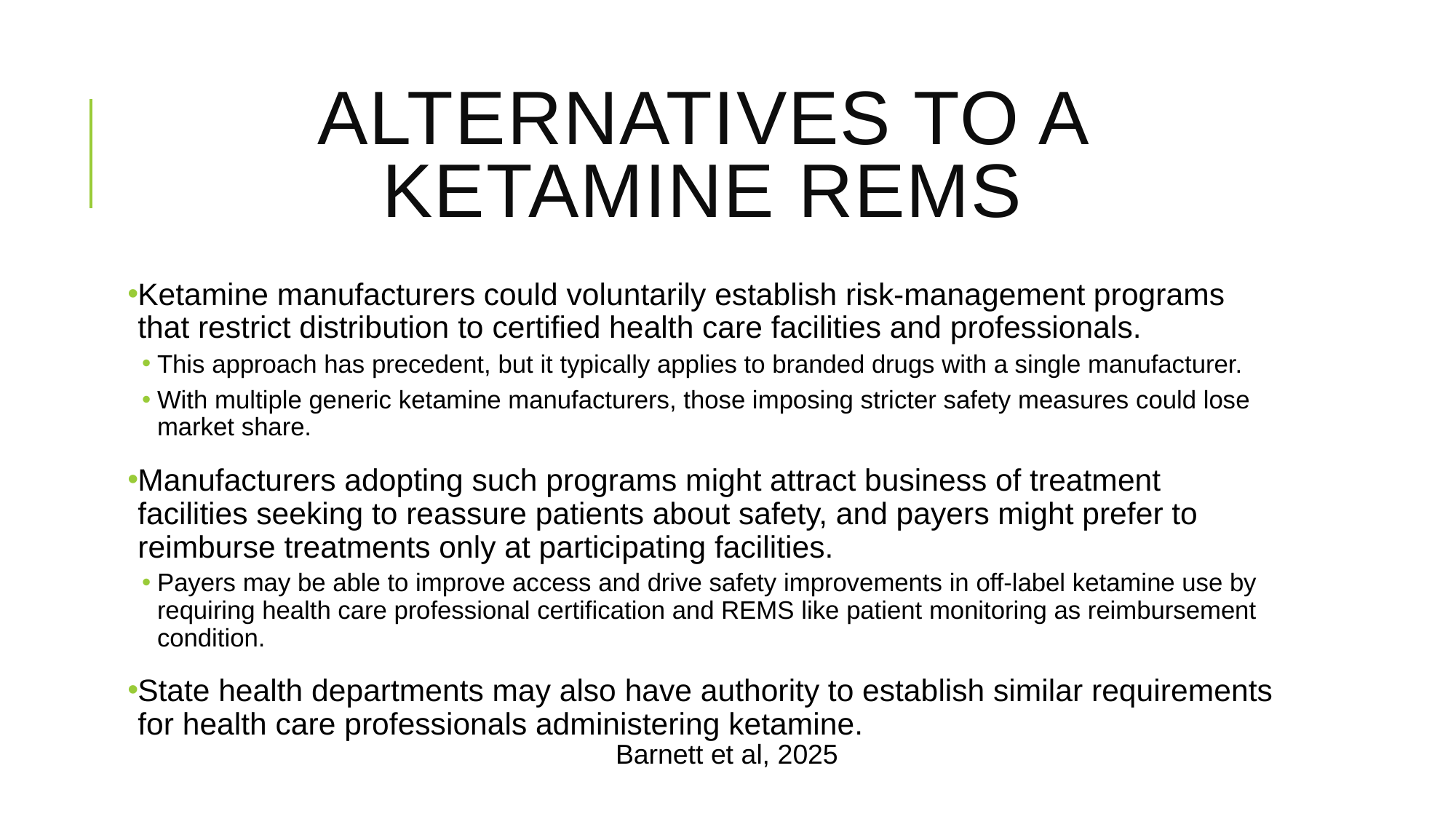

# Alternatives to a ketamine rems
Ketamine manufacturers could voluntarily establish risk-management programs that restrict distribution to certified health care facilities and professionals.
This approach has precedent, but it typically applies to branded drugs with a single manufacturer.
With multiple generic ketamine manufacturers, those imposing stricter safety measures could lose market share.
Manufacturers adopting such programs might attract business of treatment facilities seeking to reassure patients about safety, and payers might prefer to reimburse treatments only at participating facilities.
Payers may be able to improve access and drive safety improvements in off-label ketamine use by requiring health care professional certification and REMS like patient monitoring as reimbursement condition.
State health departments may also have authority to establish similar requirements for health care professionals administering ketamine.

Barnett et al, 2025